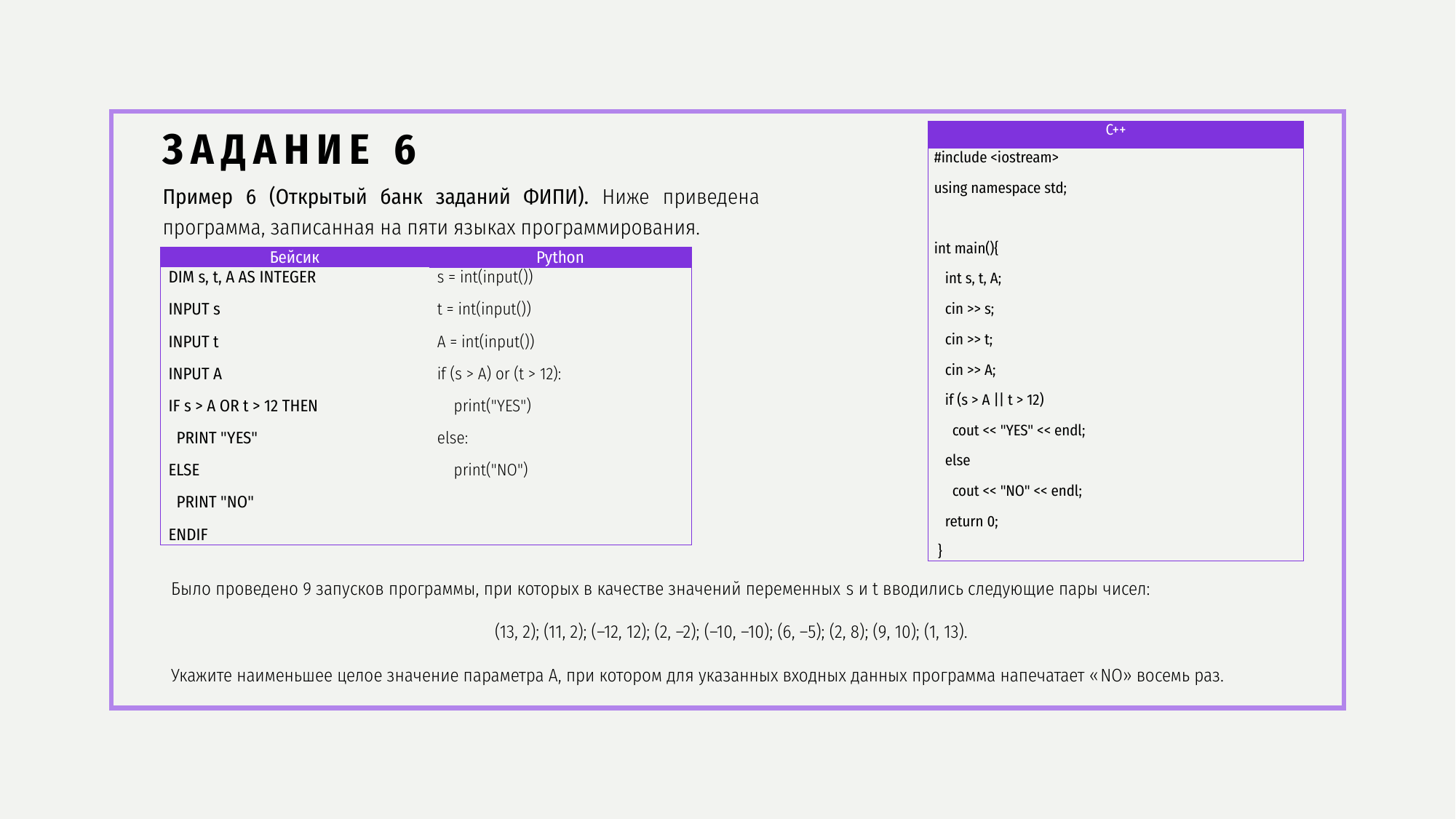

# Задание 6
| C++ |
| --- |
| #include <iostream> using namespace std;   int main(){    int s, t, A;    cin >> s;    cin >> t;    cin >> A;    if (s > A || t > 12)      cout << "YES" << endl;    else      cout << "NO" << endl;    return 0;  } |
Пример 6 (Открытый банк заданий ФИПИ). Ниже приведена программа, записанная на пяти языках программирования.
| Бейсик | Python |
| --- | --- |
| DIM s, t, A AS INTEGER INPUT s INPUT t INPUT A IF s > A OR t > 12 THEN   PRINT "YES" ELSE   PRINT "NO" ENDIF | s = int(input()) t = int(input()) A = int(input()) if (s > A) or (t > 12):     print("YES") else:     print("NO") |
Было проведено 9 запусков программы, при которых в качестве значений переменных s и t вводились следующие пары чисел:

(13, 2); (11, 2); (–12, 12); (2, –2); (–10, –10); (6, –5); (2, 8); (9, 10); (1, 13).

Укажите наименьшее целое значение параметра А, при котором для указанных входных данных программа напечатает «NO» восемь раз.